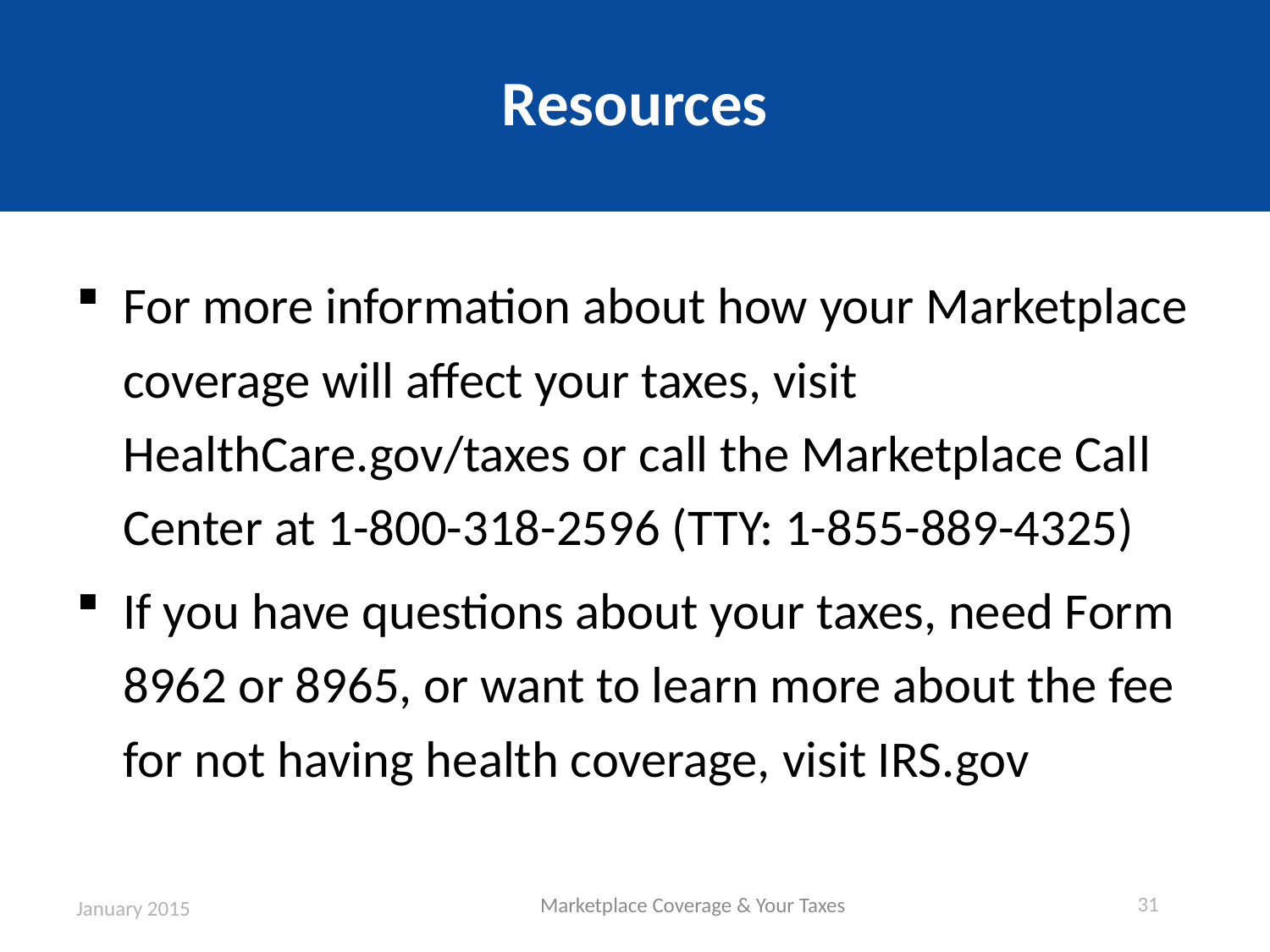

# Resources
For more information about how your Marketplace coverage will affect your taxes, visit HealthCare.gov/taxes or call the Marketplace Call Center at 1-800-318-2596 (TTY: 1-855-889-4325)
If you have questions about your taxes, need Form 8962 or 8965, or want to learn more about the fee for not having health coverage, visit IRS.gov
31
January 2015